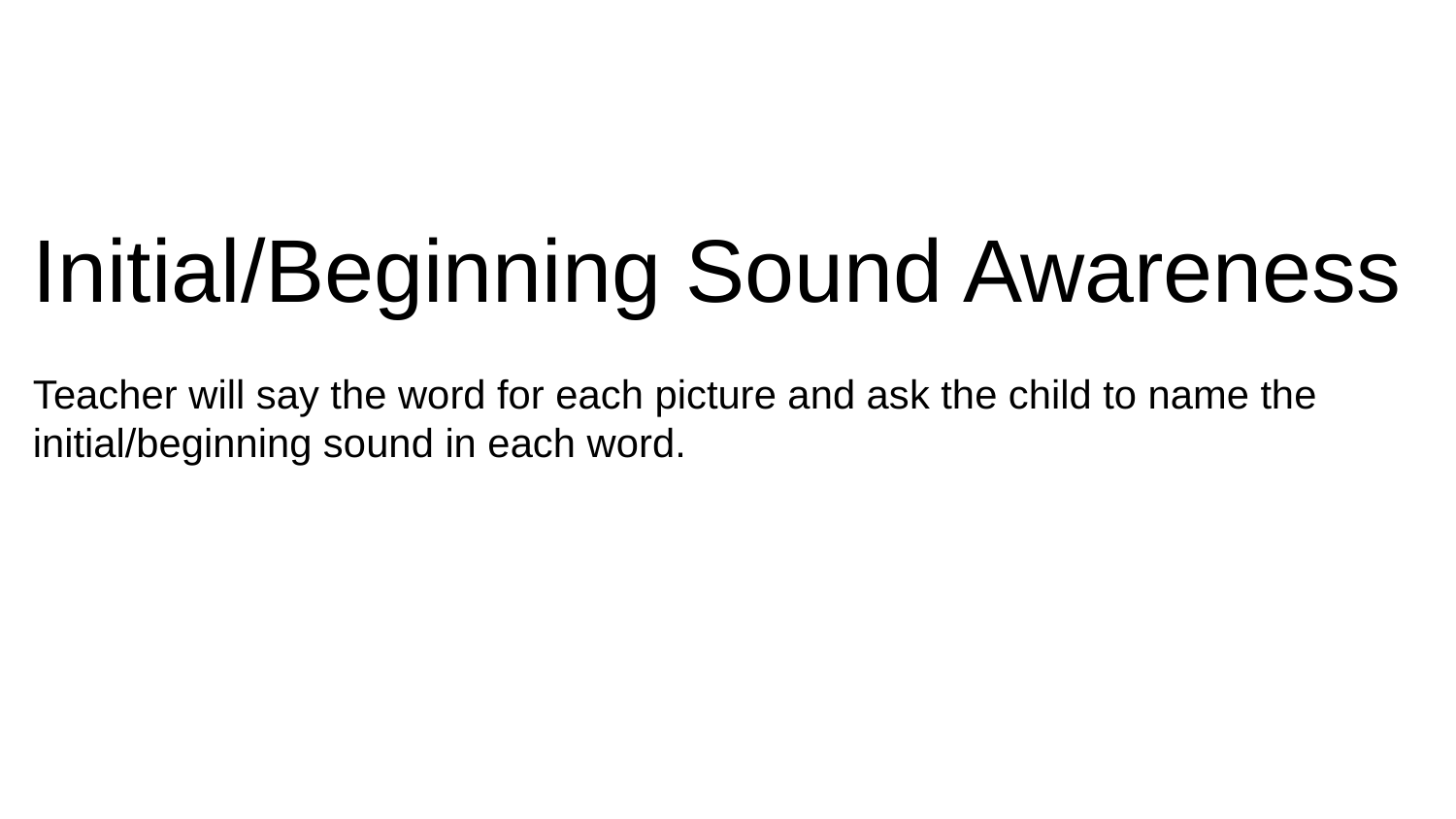

Initial/Beginning Sound Awareness

Teacher will say the word for each picture and ask the child to name the  initial/beginning sound in each word.